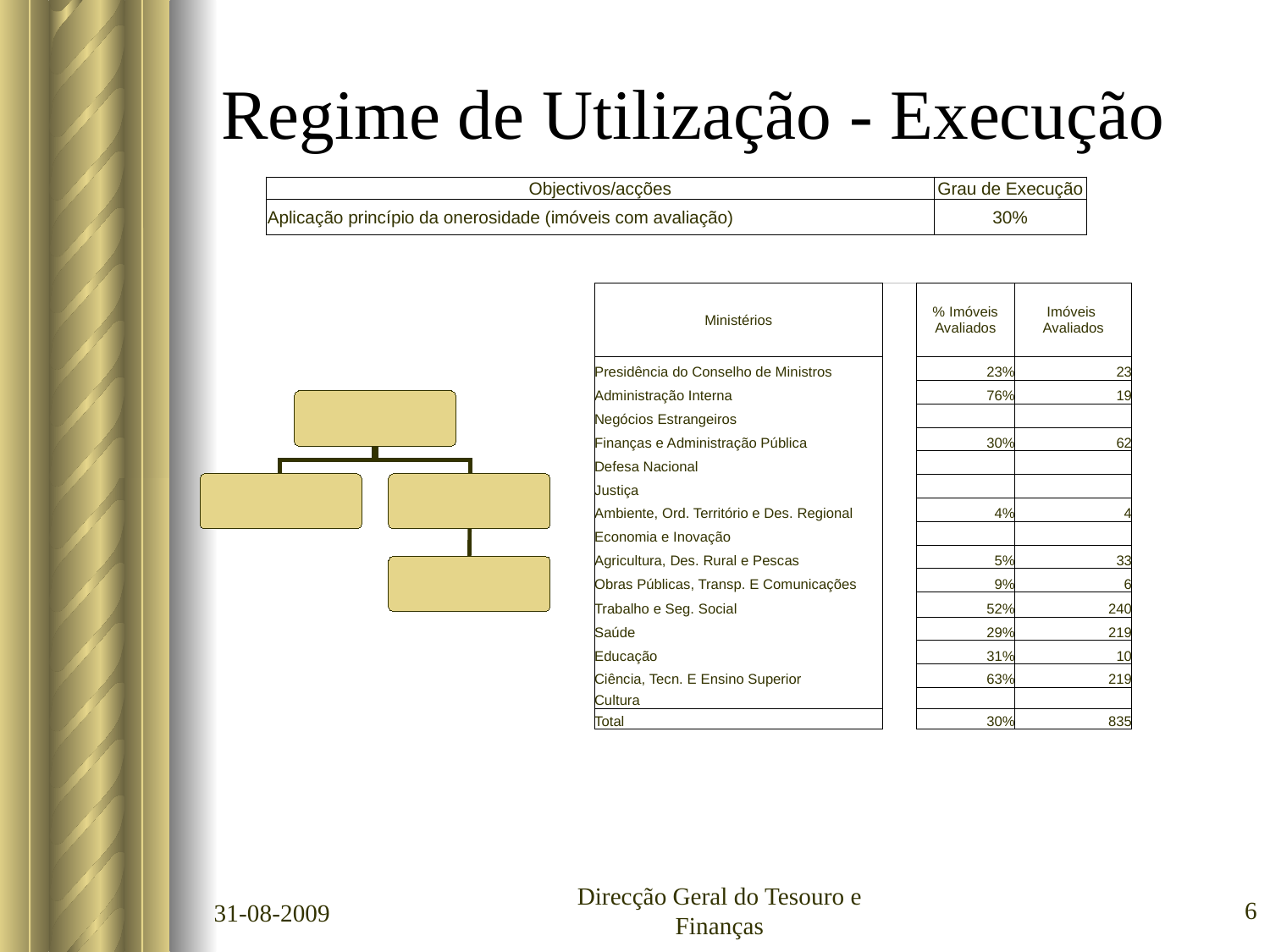

# Regime de Utilização - Execução
| Objectivos/acções | Grau de Execução |
| --- | --- |
| Aplicação princípio da onerosidade (imóveis com avaliação) | 30% |

| Ministérios |  | % Imóveis Avaliados | Imóveis Avaliados |
| --- | --- | --- | --- |
|  |  |  |  |
| Presidência do Conselho de Ministros |  | 23% | 23 |
| Administração Interna |  | 76% | 19 |
| Negócios Estrangeiros |  |  |  |
| Finanças e Administração Pública |  | 30% | 62 |
| Defesa Nacional |  |  |  |
| Justiça |  |  |  |
| Ambiente, Ord. Território e Des. Regional |  | 4% | 4 |
| Economia e Inovação |  |  |  |
| Agricultura, Des. Rural e Pescas |  | 5% | 33 |
| Obras Públicas, Transp. E Comunicações |  | 9% | 6 |
| Trabalho e Seg. Social |  | 52% | 240 |
| Saúde |  | 29% | 219 |
| Educação |  | 31% | 10 |
| Ciência, Tecn. E Ensino Superior |  | 63% | 219 |
| Cultura |  |  |  |
| Total |  | 30% | 835 |
31-08-2009
Direcção Geral do Tesouro e Finanças
6